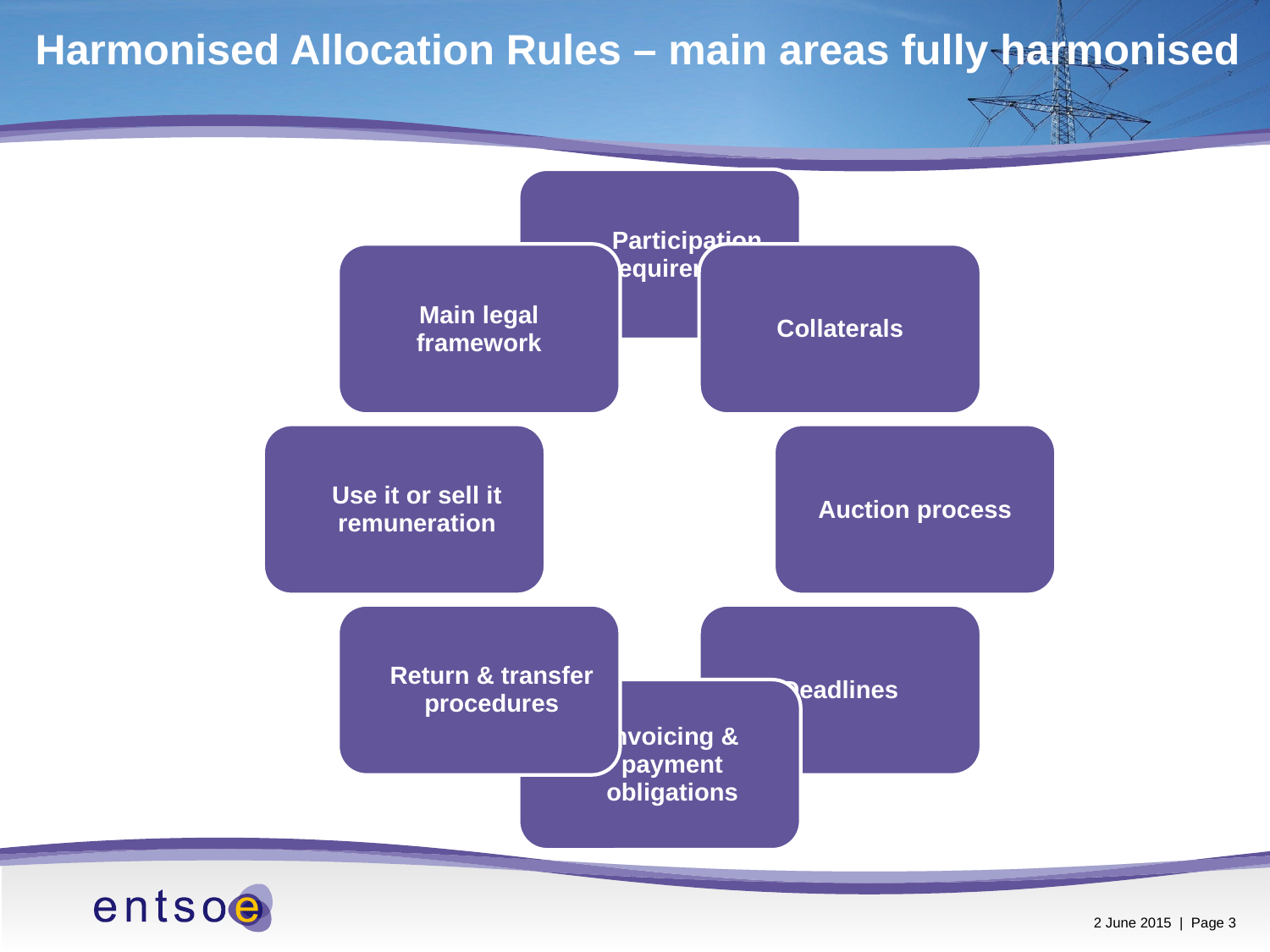

# Harmonised Allocation Rules – main areas fully harmonised
Participation
requirements
Collaterals
Auction process
Invoicing & payment obligations
Deadlines
Return & transfer procedures
Use it or sell it remuneration
Main legal framework
2 June 2015  |  Page 3